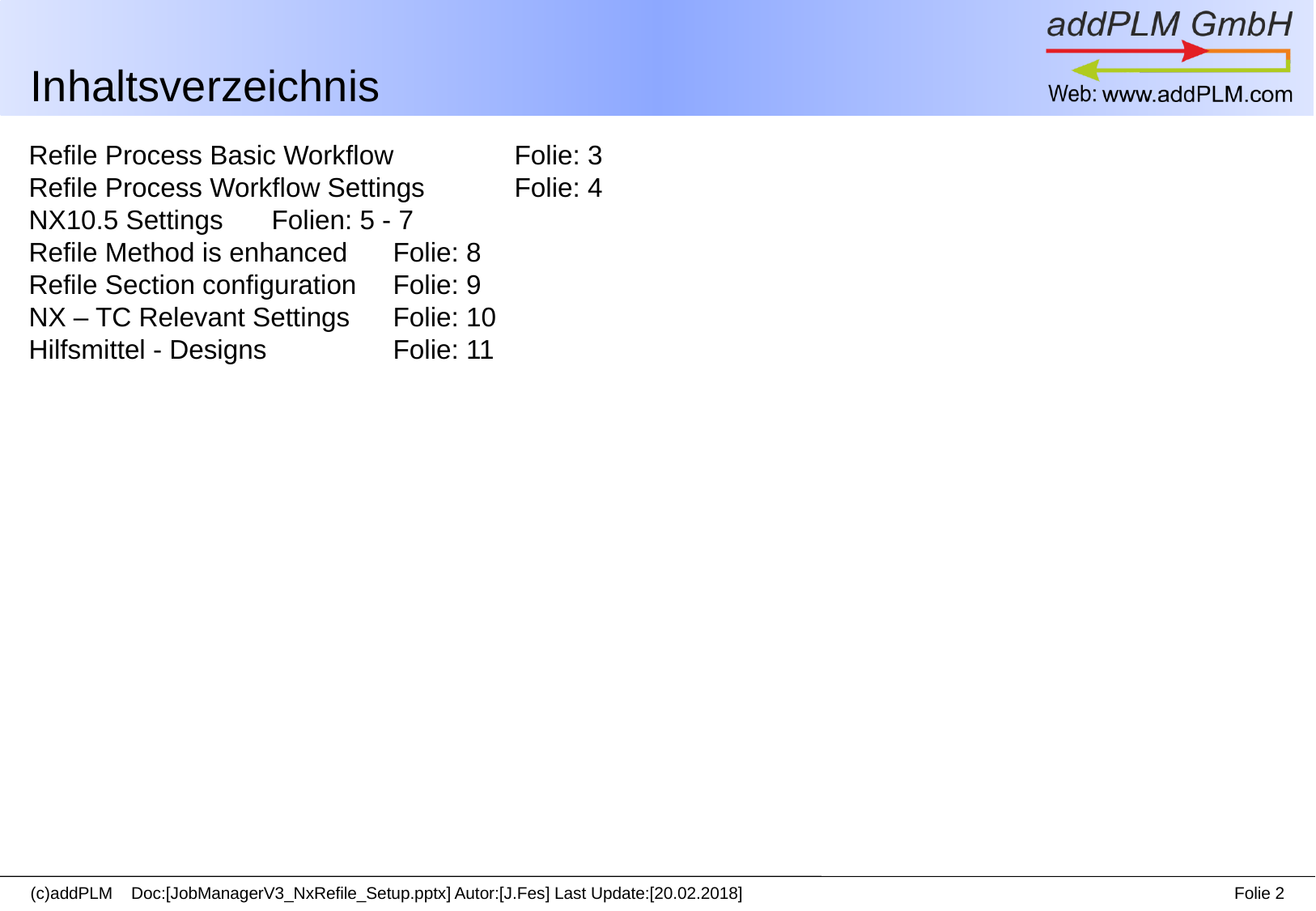

# Inhaltsverzeichnis
Refile Process Basic Workflow	Folie: 3
Refile Process Workflow Settings	Folie: 4
NX10.5 Settings 	Folien: 5 - 7
Refile Method is enhanced	Folie: 8
Refile Section configuration	Folie: 9
NX – TC Relevant Settings	Folie: 10
Hilfsmittel - Designs 	Folie: 11
Folie 2